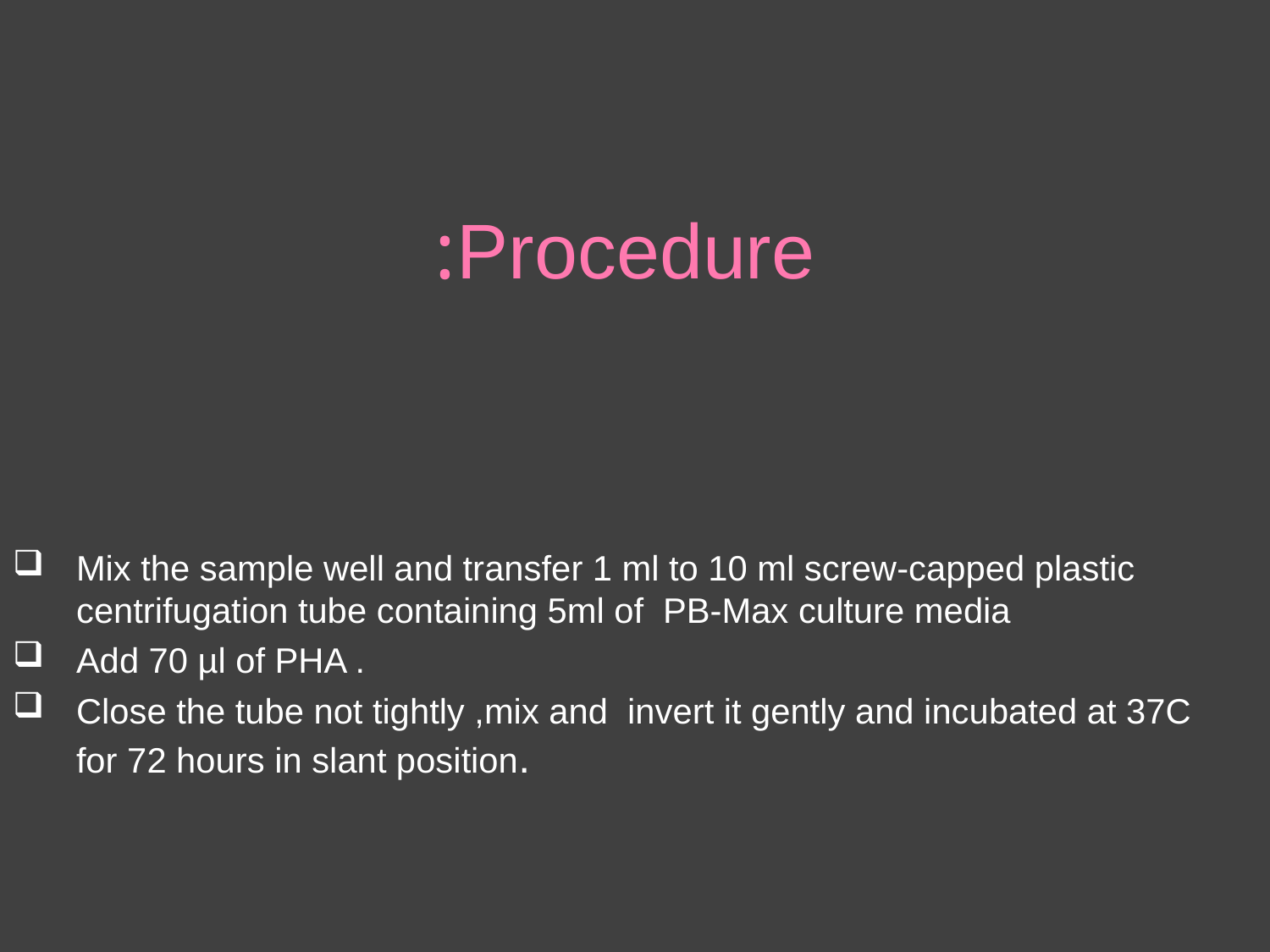

# Procedure:
Mix the sample well and transfer 1 ml to 10 ml screw-capped plastic centrifugation tube containing 5ml of  PB-Max culture media
Add 70 µl of PHA .
Close the tube not tightly ,mix and  invert it gently and incubated at 37C for 72 hours in slant position.